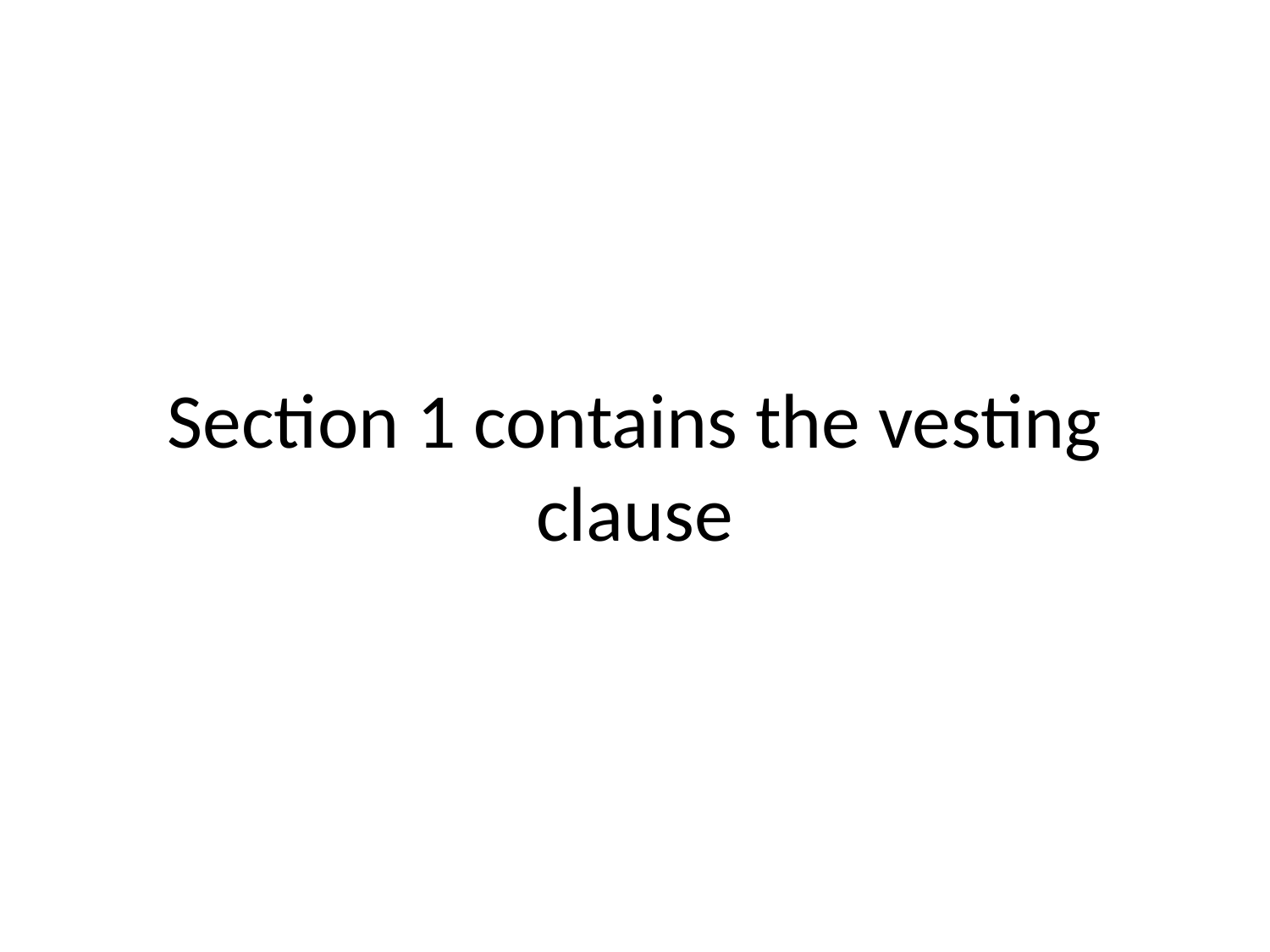

# Section 1 contains the vesting clause